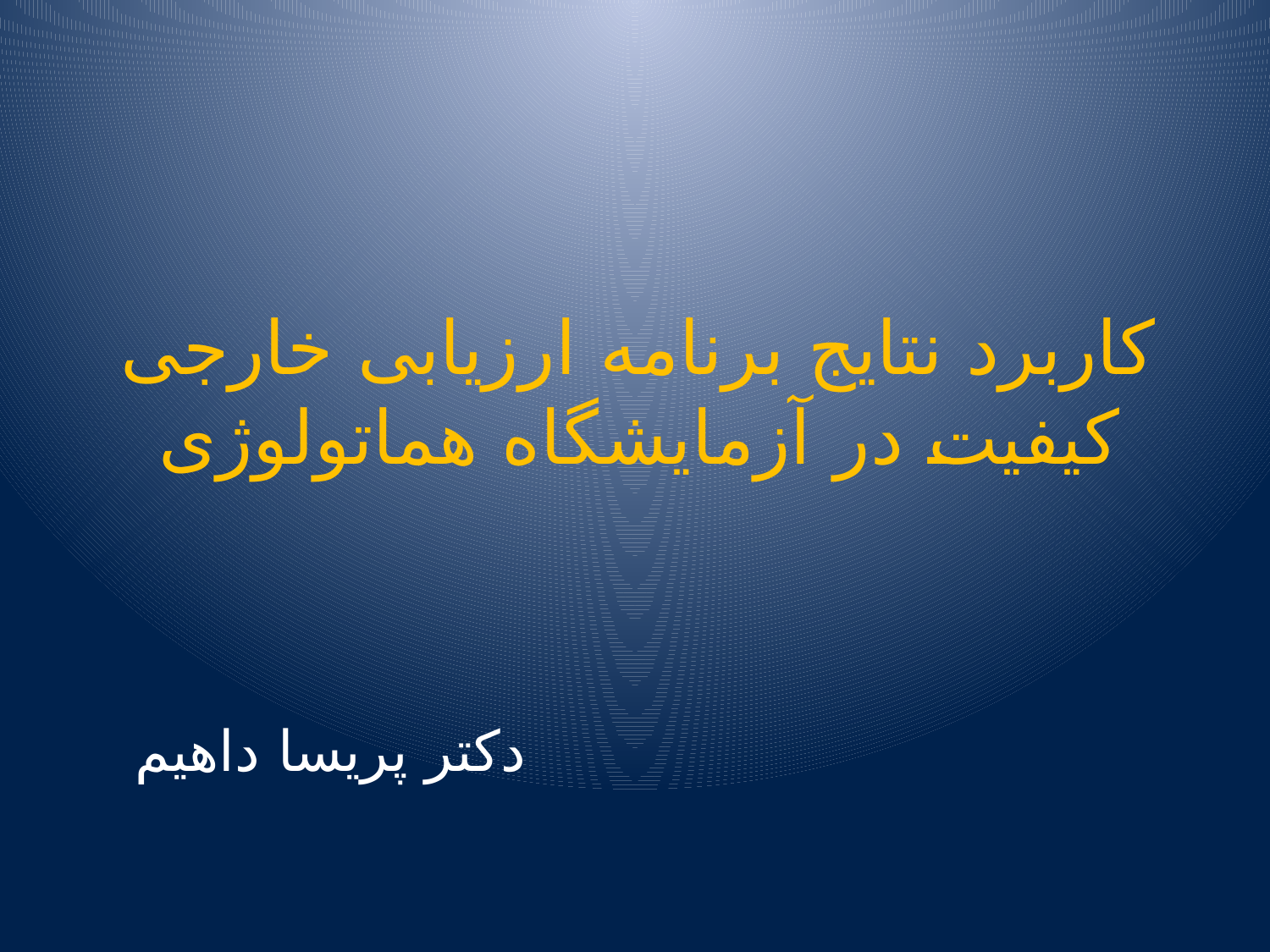

# کاربرد نتايج برنامه ارزيابی خارجی کيفيت در آزمايشگاه هماتولوژی
دکتر پريسا داهيم